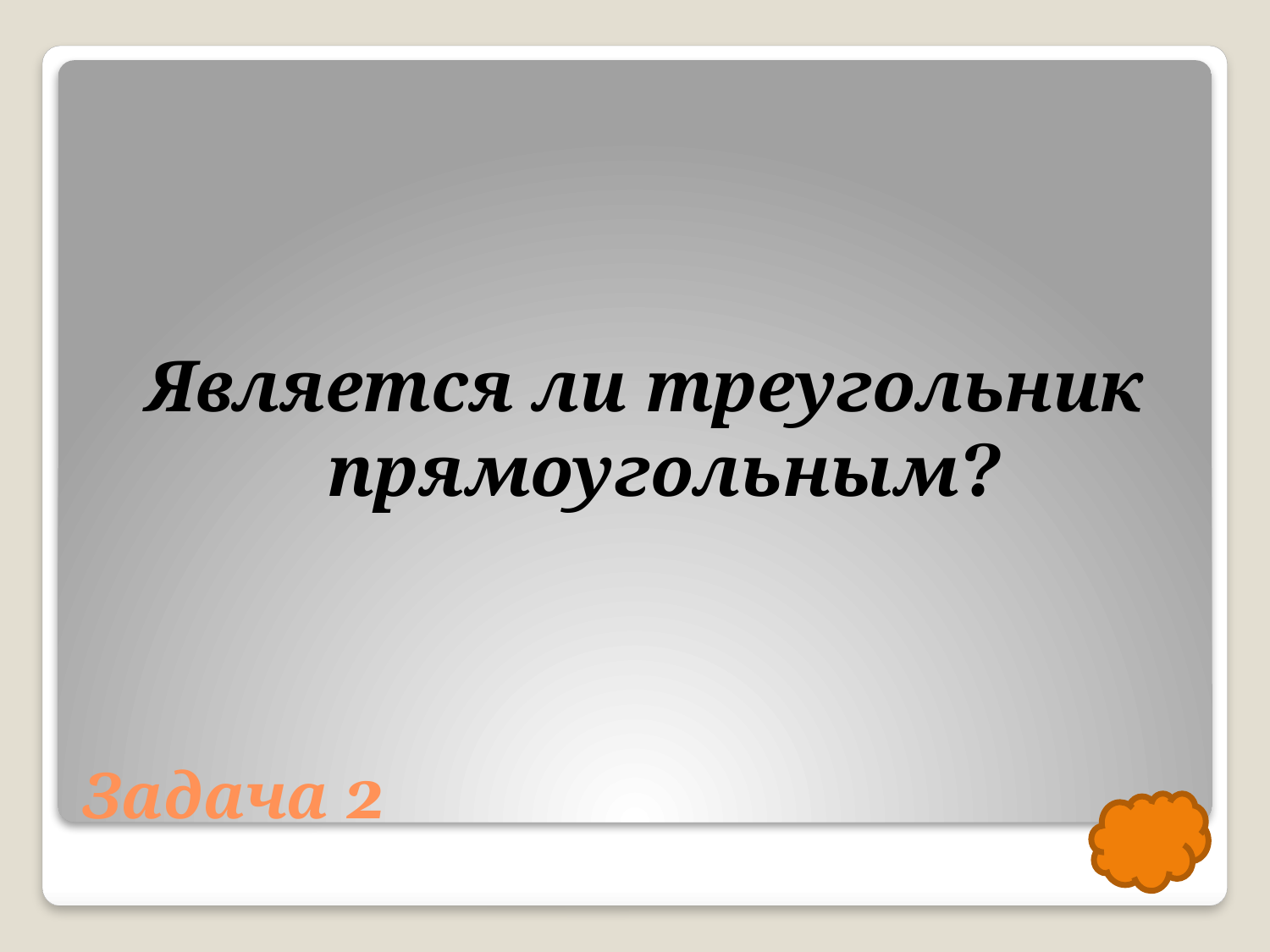

Является ли треугольник прямоугольным?
# Задача 2